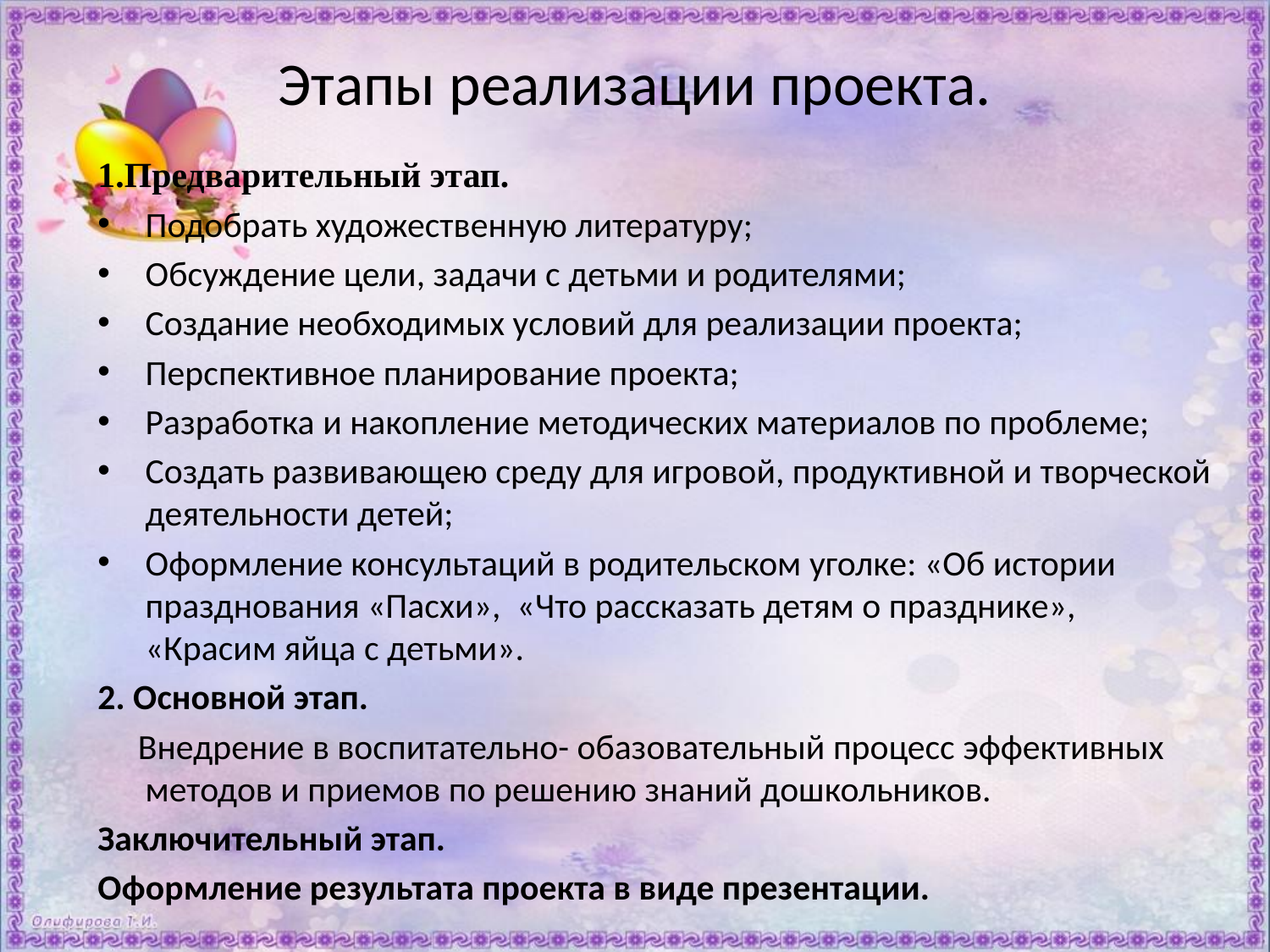

# Этапы реализации проекта.
1.Предварительный этап.
Подобрать художественную литературу;
Обсуждение цели, задачи с детьми и родителями;
Создание необходимых условий для реализации проекта;
Перспективное планирование проекта;
Разработка и накопление методических материалов по проблеме;
Создать развивающею среду для игровой, продуктивной и творческой деятельности детей;
Оформление консультаций в родительском уголке: «Об истории празднования «Пасхи»,  «Что рассказать детям о празднике»,  «Красим яйца с детьми».
2. Основной этап.
     Внедрение в воспитательно- обазовательный процесс эффективных методов и приемов по решению знаний дошкольников.
Заключительный этап.
Оформление результата проекта в виде презентации.